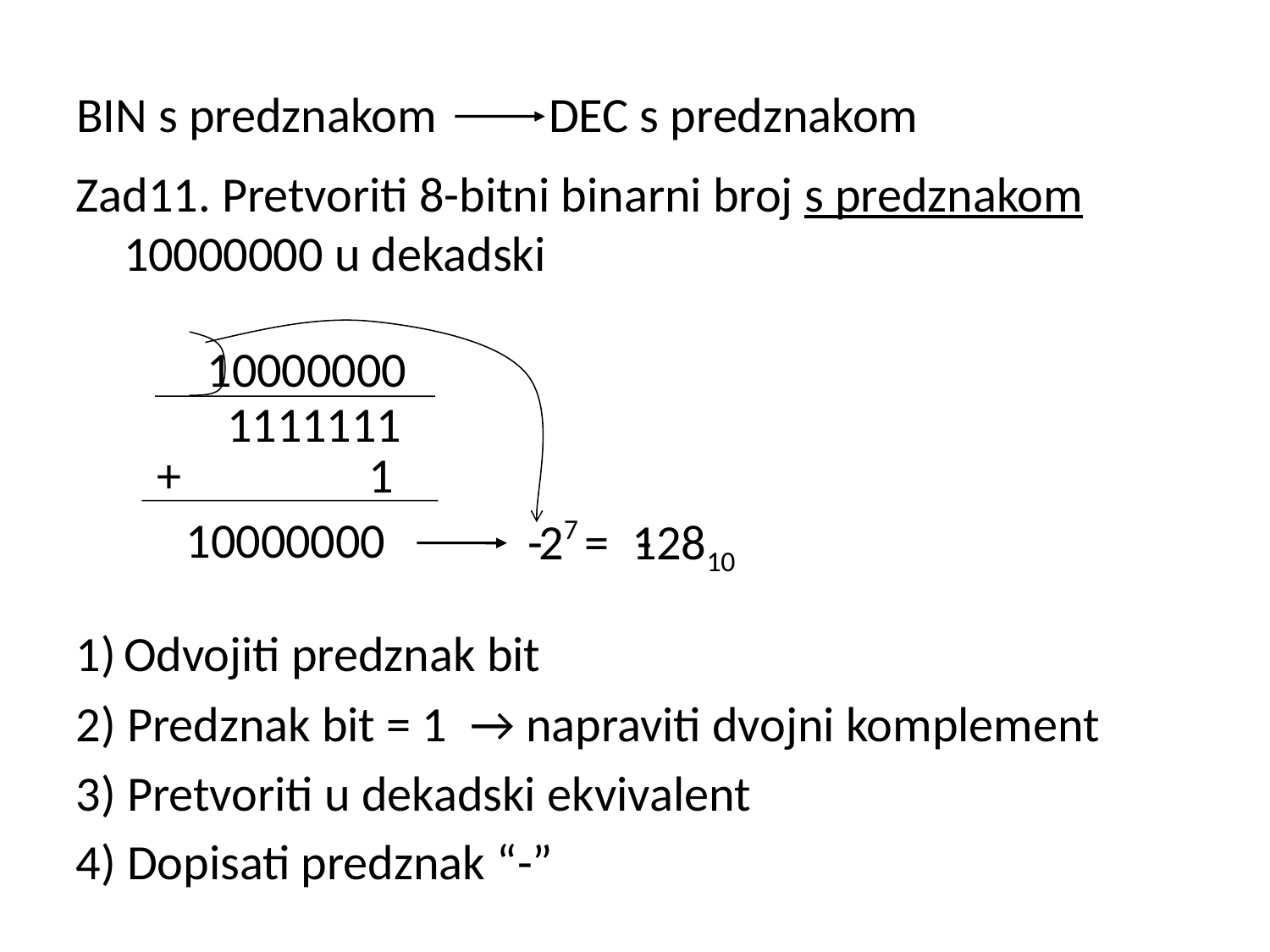

BIN s predznakom          DEC s predznakom

Zad11. Pretvoriti 8-bitni binarni broj s predznakom 10000000 u dekadski

10000000

1111111
+
            1

10000000
 27 =  12810
-
-

Odvojiti predznak bit
2) Predznak bit = 1  → napraviti dvojni komplement
3) Pretvoriti u dekadski ekvivalent
4) Dopisati predznak “-”